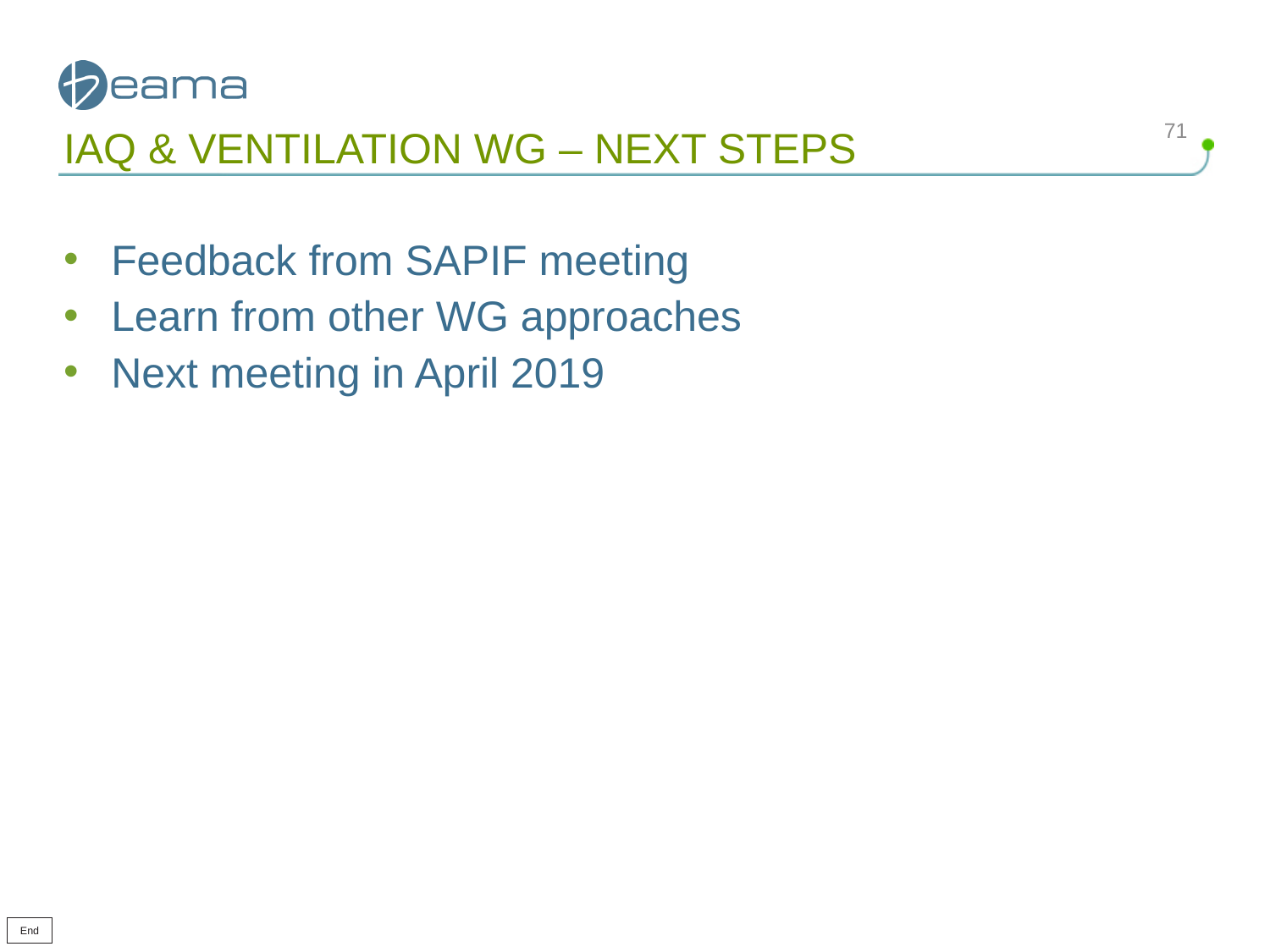

71
# IAQ & VENTILATION WG – NEXT STEPS
Feedback from SAPIF meeting
Learn from other WG approaches
Next meeting in April 2019

End